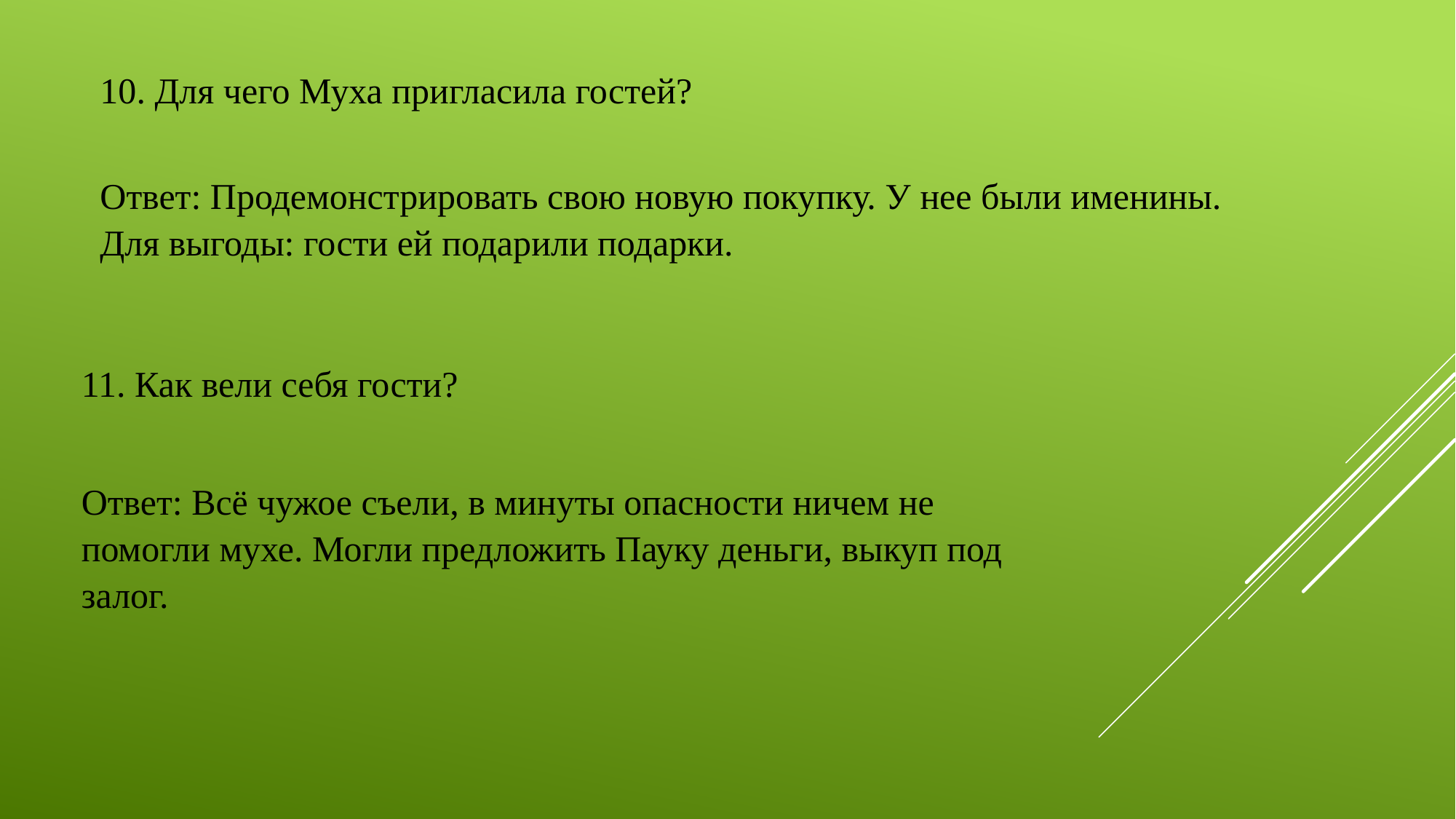

10. Для чего Муха пригласила гостей?
Ответ: Продемонстрировать свою новую покупку. У нее были именины. Для выгоды: гости ей подарили подарки.

11. Как вели себя гости?

Ответ: Всё чужое съели, в минуты опасности ничем не помогли мухе. Могли предложить Пауку деньги, выкуп под залог.